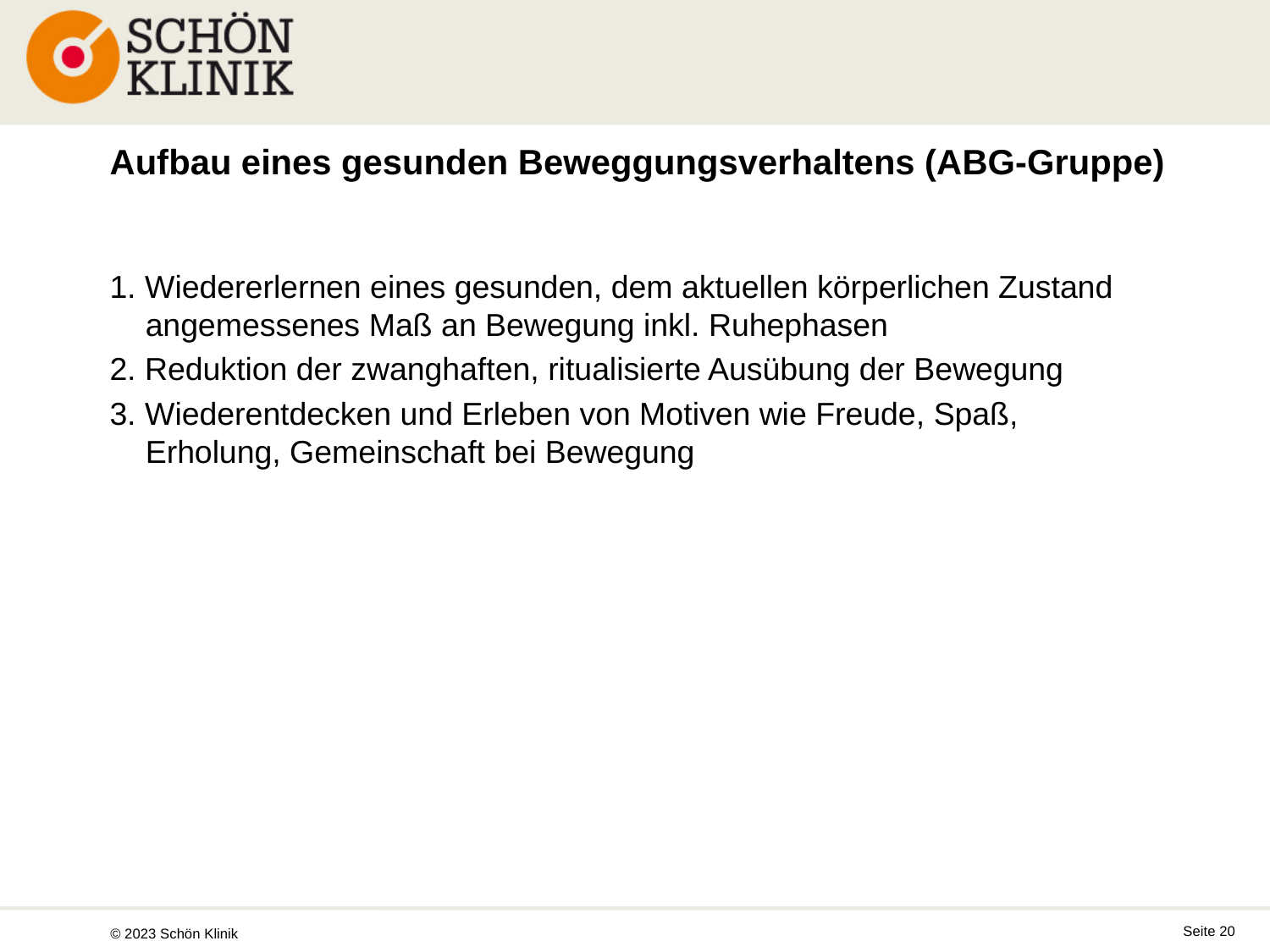

# Aufbau eines gesunden Beweggungsverhaltens (ABG-Gruppe)
1. Wiedererlernen eines gesunden, dem aktuellen körperlichen Zustand angemessenes Maß an Bewegung inkl. Ruhephasen
2. Reduktion der zwanghaften, ritualisierte Ausübung der Bewegung
3. Wiederentdecken und Erleben von Motiven wie Freude, Spaß, Erholung, Gemeinschaft bei Bewegung